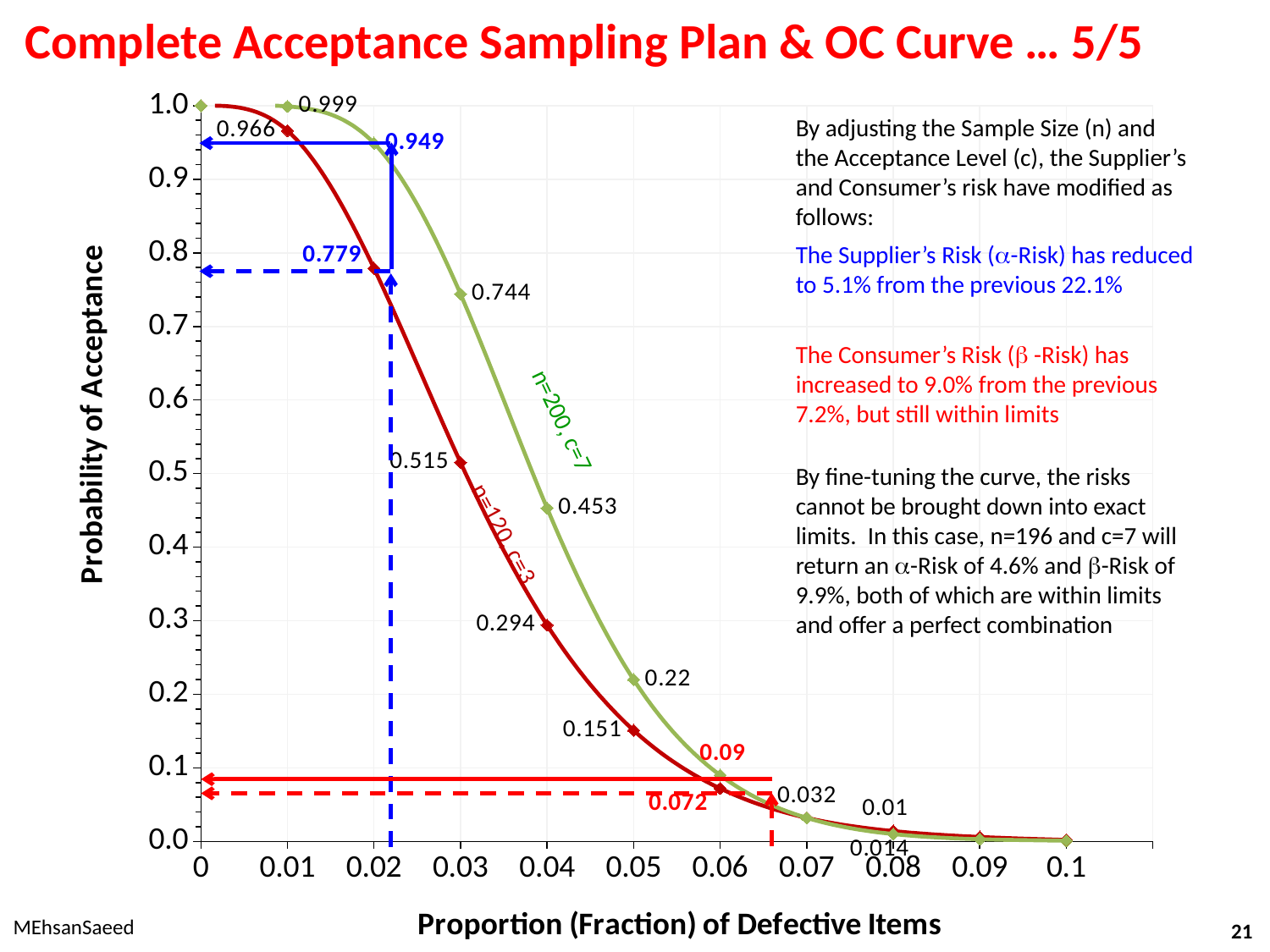

# Complete Acceptance Sampling Plan & OC Curve … 5/5

[unsupported chart]

By adjusting the Sample Size (n) and the Acceptance Level (c), the Supplier’s and Consumer’s risk have modified as follows:
The Supplier’s Risk (α-Risk) has reduced to 5.1% from the previous 22.1%
The Consumer’s Risk (β -Risk) has increased to 9.0% from the previous 7.2%, but still within limits
n=200, c=7
By fine-tuning the curve, the risks cannot be brought down into exact limits.  In this case, n=196 and c=7 will return an α-Risk of 4.6% and β-Risk of 9.9%, both of which are within limits and offer a perfect combination
n=120, c=3
MEhsanSaeed
21